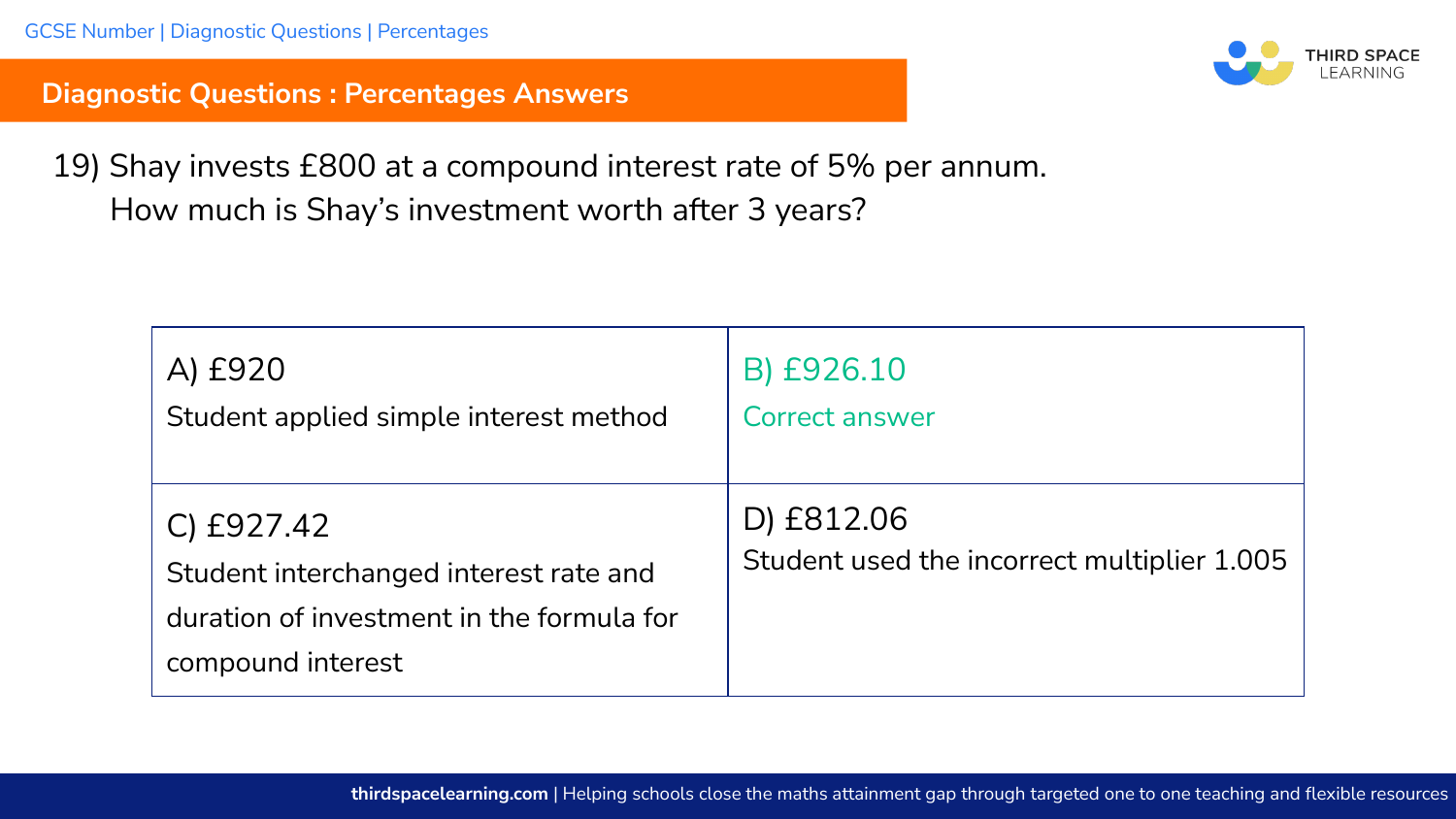

Diagnostic Questions : Percentages Answers
| 19) Shay invests £800 at a compound interest rate of 5% per annum. How much is Shay’s investment worth after 3 years? |
| --- |
| A) £920 Student applied simple interest method | B) £926.10 Correct answer |
| --- | --- |
| C) £927.42 Student interchanged interest rate and duration of investment in the formula for compound interest | D) £812.06 Student used the incorrect multiplier 1.005 |